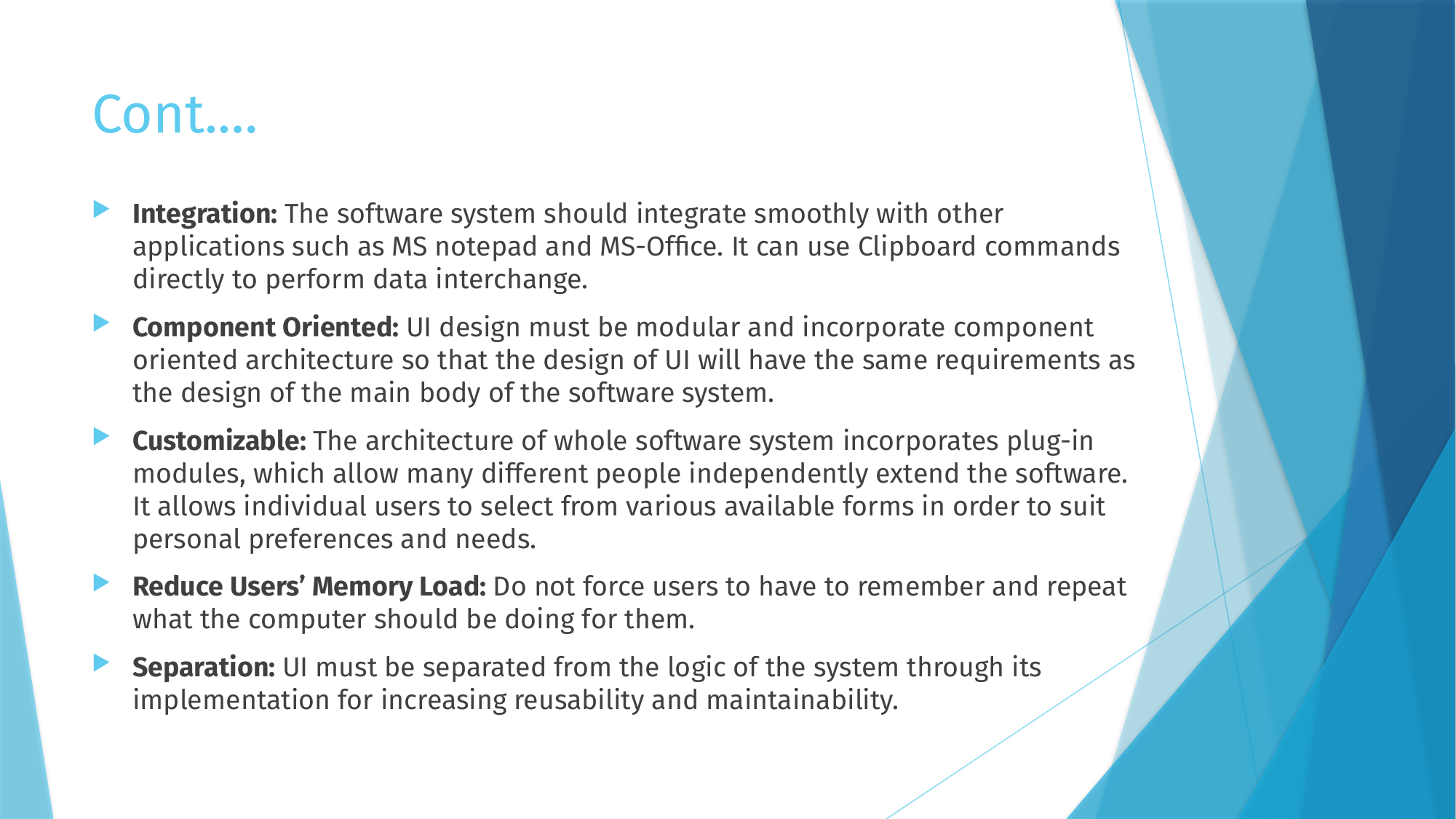

# Cont.…
Integration: The software system should integrate smoothly with other applications such as MS notepad and MS-Office. It can use Clipboard commands directly to perform data interchange.
Component Oriented: UI design must be modular and incorporate component oriented architecture so that the design of UI will have the same requirements as the design of the main body of the software system.
Customizable: The architecture of whole software system incorporates plug-in modules, which allow many different people independently extend the software. It allows individual users to select from various available forms in order to suit personal preferences and needs.
Reduce Users’ Memory Load: Do not force users to have to remember and repeat what the computer should be doing for them.
Separation: UI must be separated from the logic of the system through its implementation for increasing reusability and maintainability.